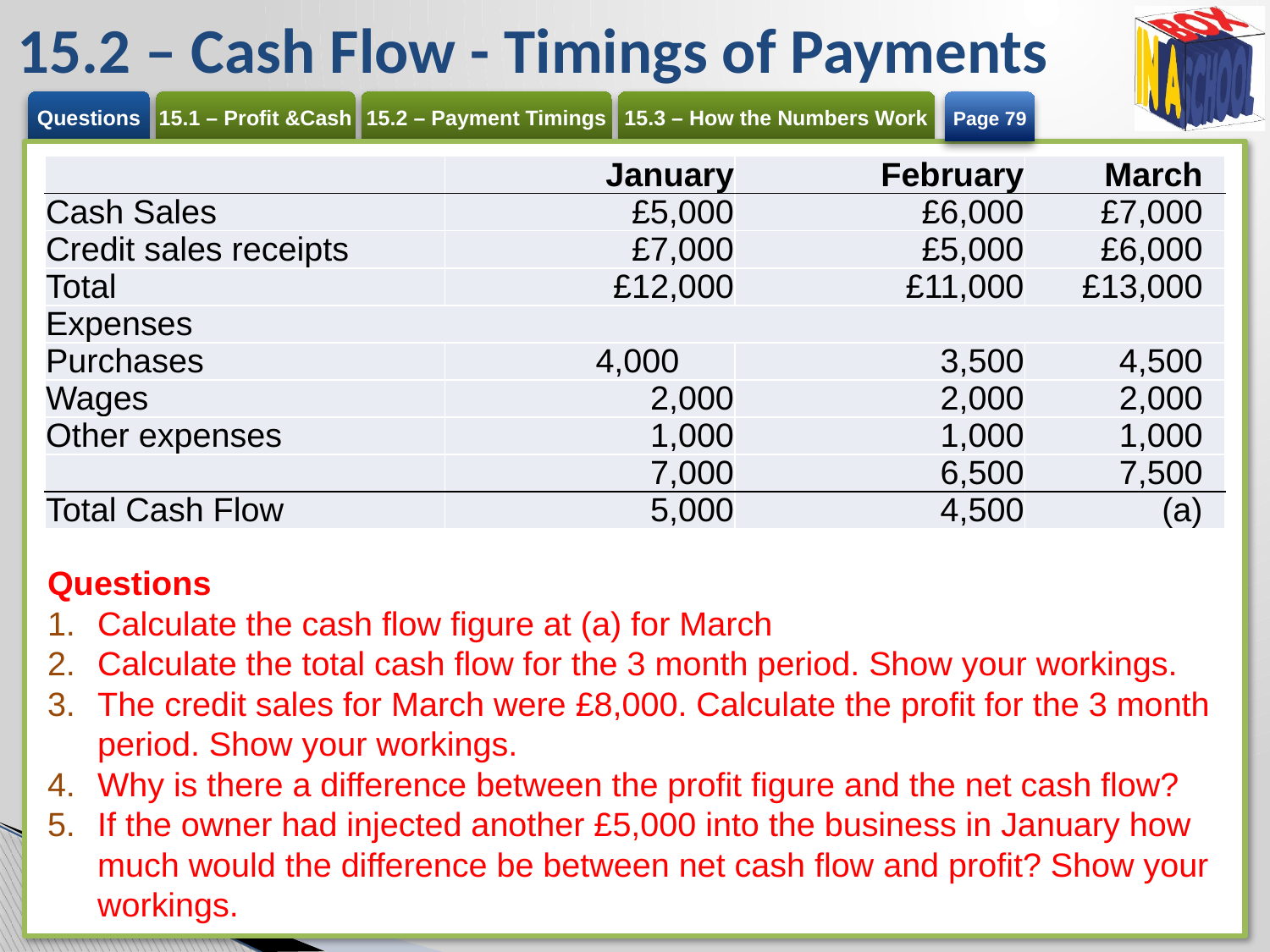

# 15.2 – Cash Flow - Timings of Payments
Page 79
|  | January | February | March |
| --- | --- | --- | --- |
| Cash Sales | £5,000 | £6,000 | £7,000 |
| Credit sales receipts | £7,000 | £5,000 | £6,000 |
| Total | £12,000 | £11,000 | £13,000 |
| Expenses |  |  |  |
| Purchases | 4,000 | 3,500 | 4,500 |
| Wages | 2,000 | 2,000 | 2,000 |
| Other expenses | 1,000 | 1,000 | 1,000 |
|  | 7,000 | 6,500 | 7,500 |
| Total Cash Flow | 5,000 | 4,500 | (a) |
Questions
Calculate the cash flow figure at (a) for March
Calculate the total cash flow for the 3 month period. Show your workings.
The credit sales for March were £8,000. Calculate the profit for the 3 month period. Show your workings.
Why is there a difference between the profit figure and the net cash flow?
If the owner had injected another £5,000 into the business in January how much would the difference be between net cash flow and profit? Show your workings.